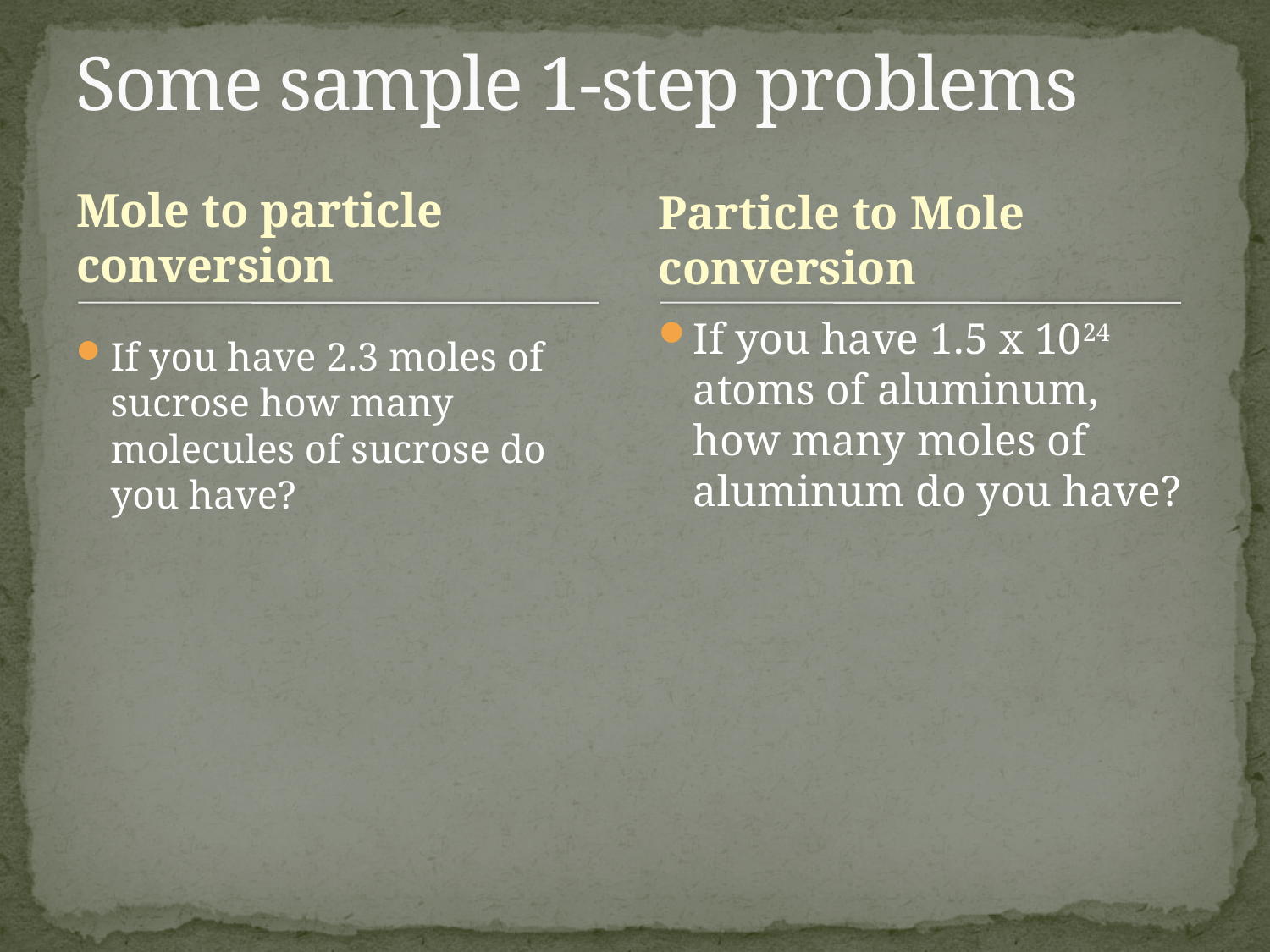

# Some sample 1-step problems
Mole to particle conversion
Particle to Mole conversion
If you have 1.5 x 1024 atoms of aluminum, how many moles of aluminum do you have?

If you have 2.3 moles of sucrose how many molecules of sucrose do you have?